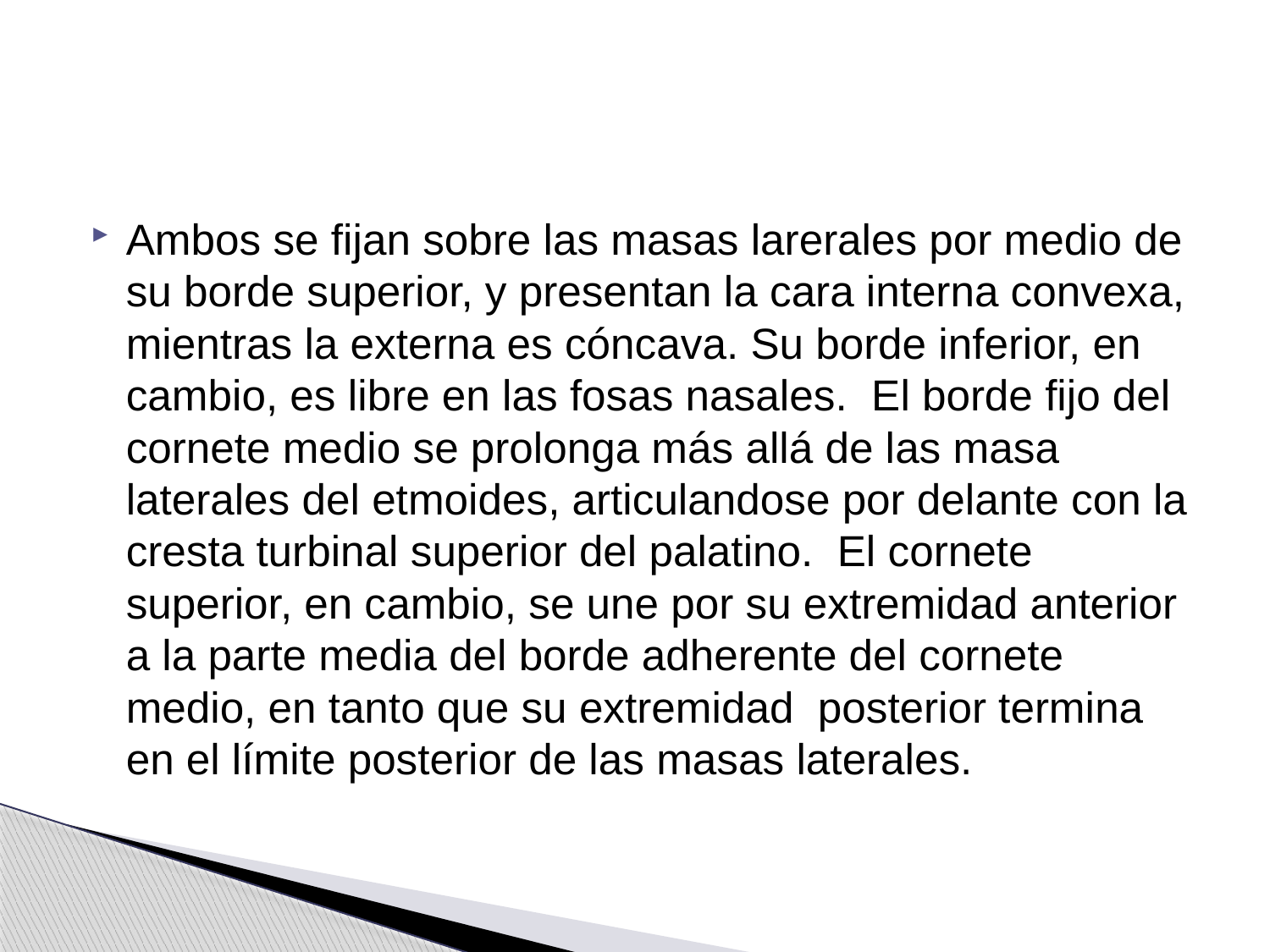

#
Ambos se fijan sobre las masas larerales por medio de su borde superior, y presentan la cara interna convexa, mientras la externa es cóncava. Su borde inferior, en cambio, es libre en las fosas nasales.  El borde fijo del cornete medio se prolonga más allá de las masa laterales del etmoides, articulandose por delante con la cresta turbinal superior del palatino.  El cornete superior, en cambio, se une por su extremidad anterior a la parte media del borde adherente del cornete medio, en tanto que su extremidad  posterior termina en el límite posterior de las masas laterales.